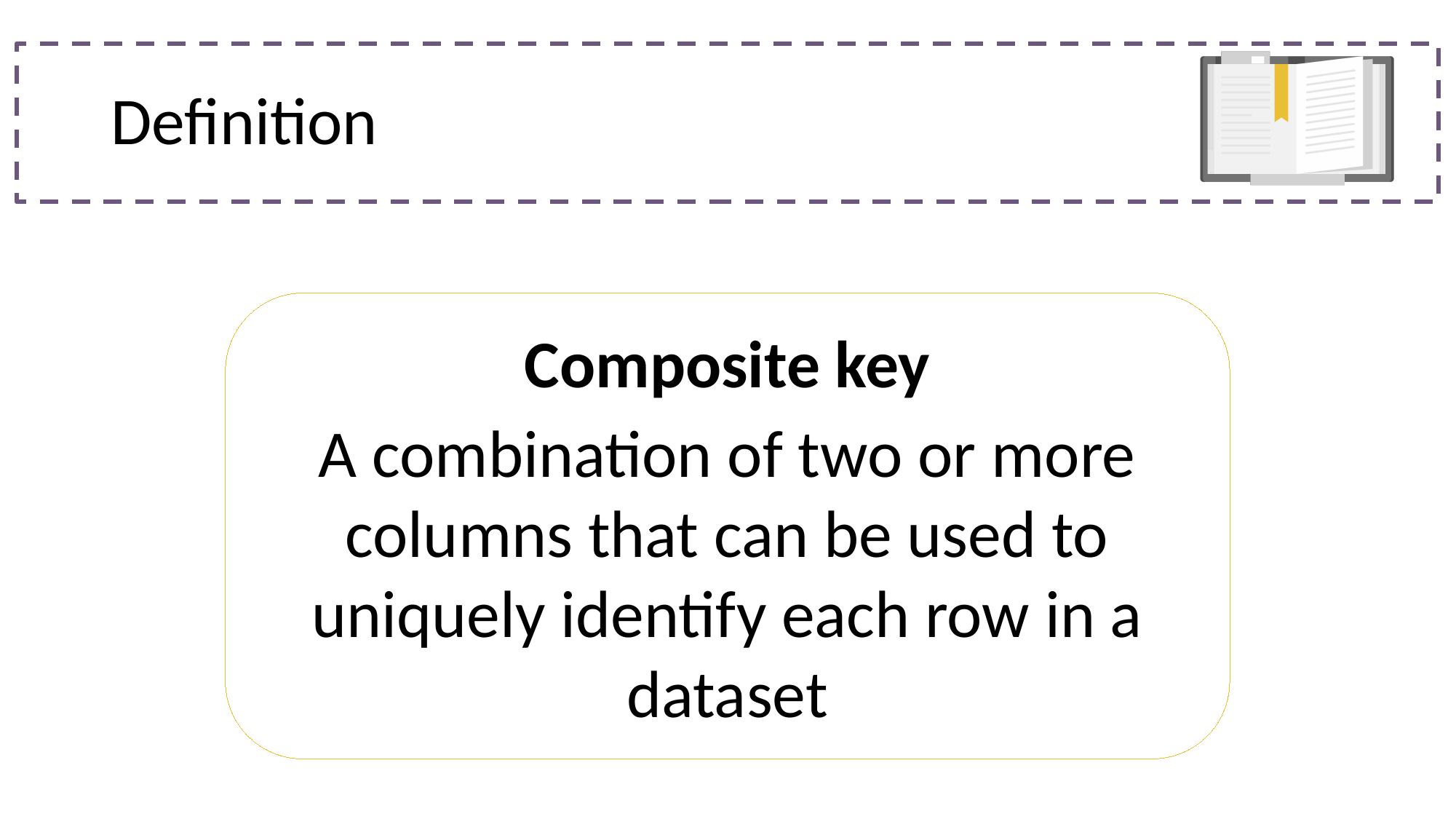

# Definition
Composite key
A combination of two or more columns that can be used to uniquely identify each row in a dataset